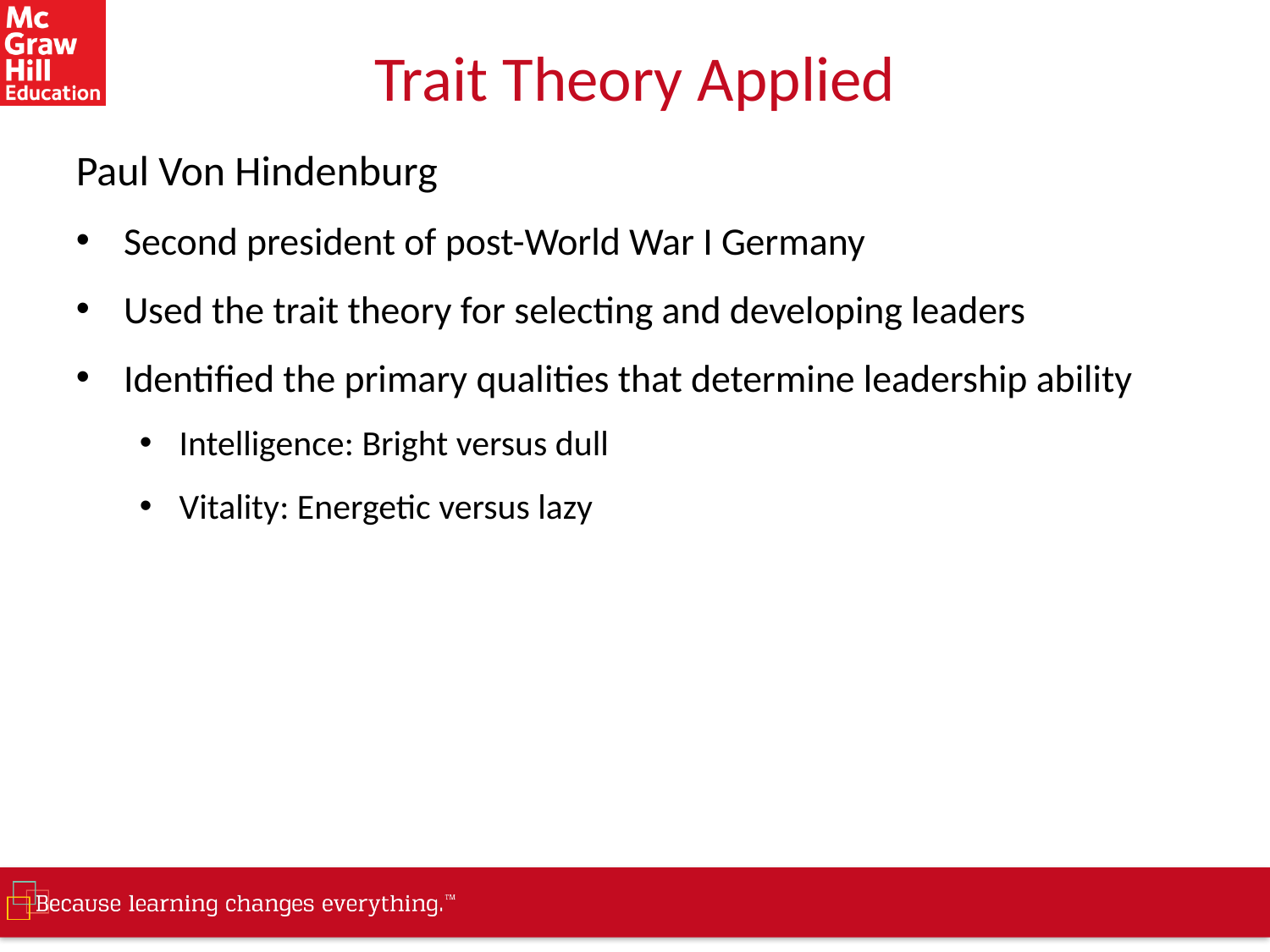

# Trait Theory Applied
Paul Von Hindenburg
Second president of post-World War I Germany
Used the trait theory for selecting and developing leaders
Identified the primary qualities that determine leadership ability
Intelligence: Bright versus dull
Vitality: Energetic versus lazy